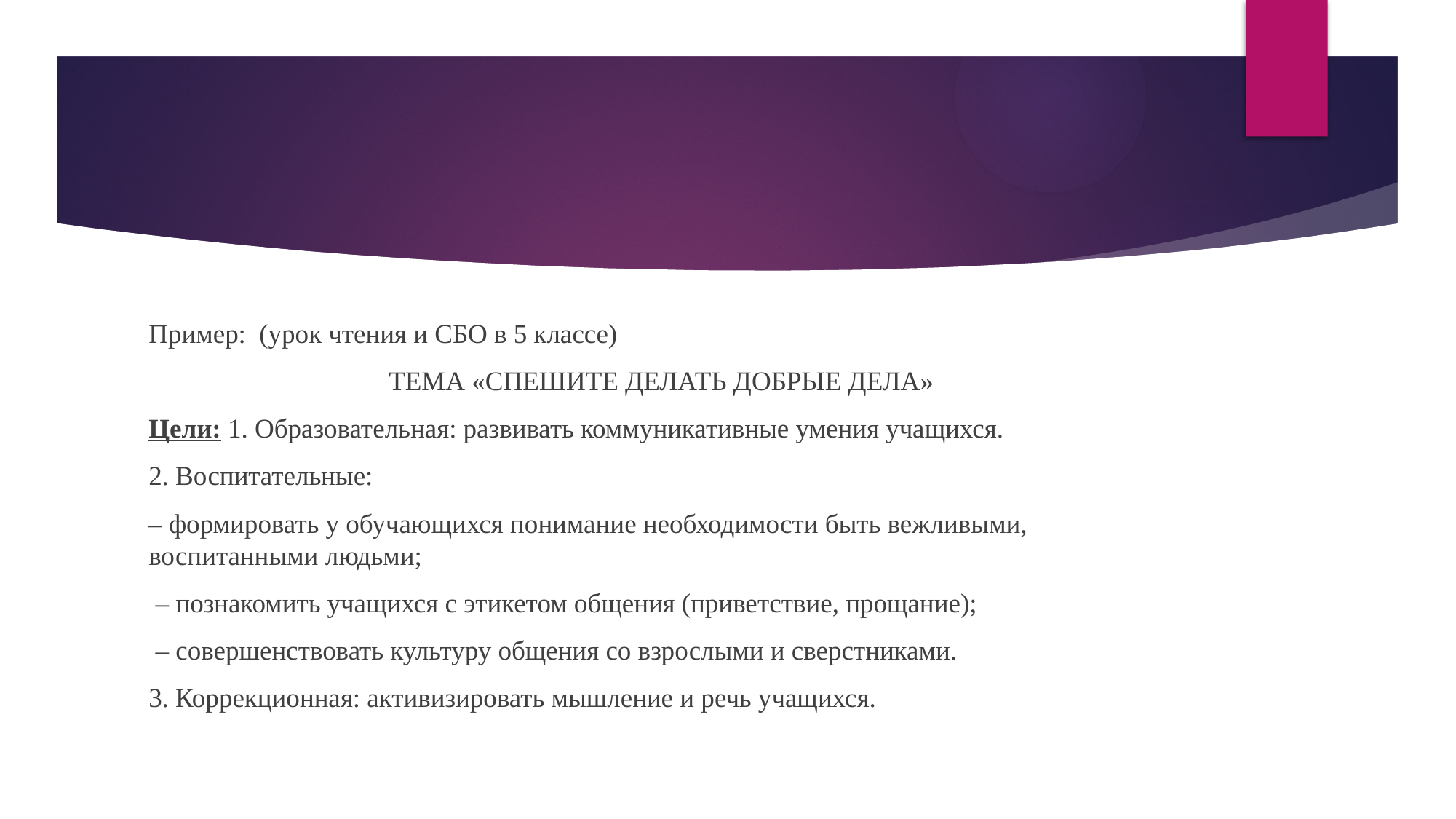

#
Пример:  (урок чтения и СБО в 5 классе)
ТЕМА «СПЕШИТЕ ДЕЛАТЬ ДОБРЫЕ ДЕЛА»
Цели: 1. Образовательная: развивать коммуникативные умения учащихся.
2. Воспитательные:
– формировать у обучающихся понимание необходимости быть вежливыми, воспитанными людьми;
 – познакомить учащихся с этикетом общения (приветствие, прощание);
 – совершенствовать культуру общения со взрослыми и сверстниками.
3. Коррекционная: активизировать мышление и речь учащихся.